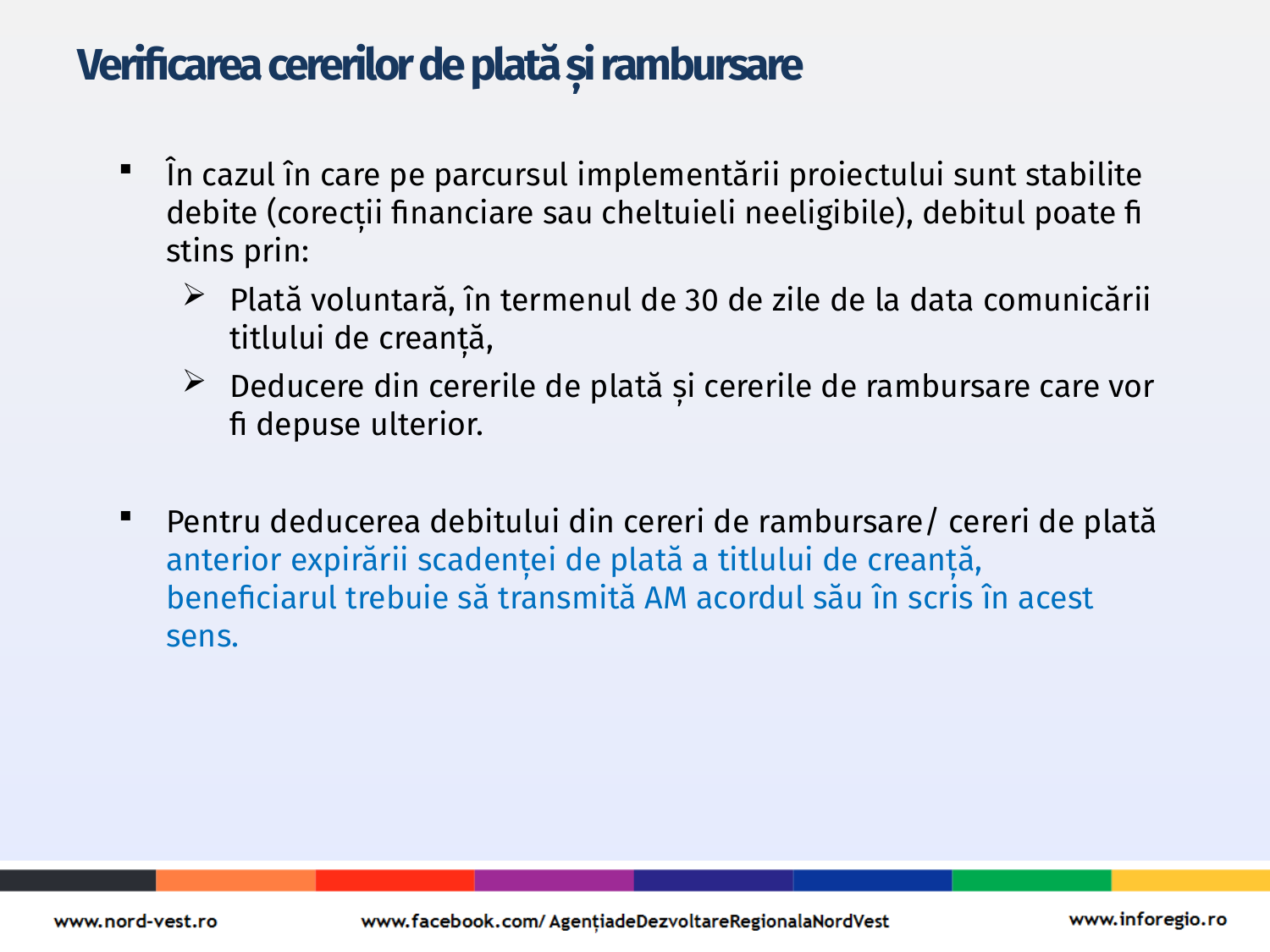

# Verificarea cererilor de plată și rambursare
În cazul în care pe parcursul implementării proiectului sunt stabilite debite (corecții financiare sau cheltuieli neeligibile), debitul poate fi stins prin:
Plată voluntară, în termenul de 30 de zile de la data comunicării titlului de creanță,
Deducere din cererile de plată și cererile de rambursare care vor fi depuse ulterior.

Pentru deducerea debitului din cereri de rambursare/ cereri de plată anterior expirării scadenței de plată a titlului de creanță, beneficiarul trebuie să transmită AM acordul său în scris în acest sens.